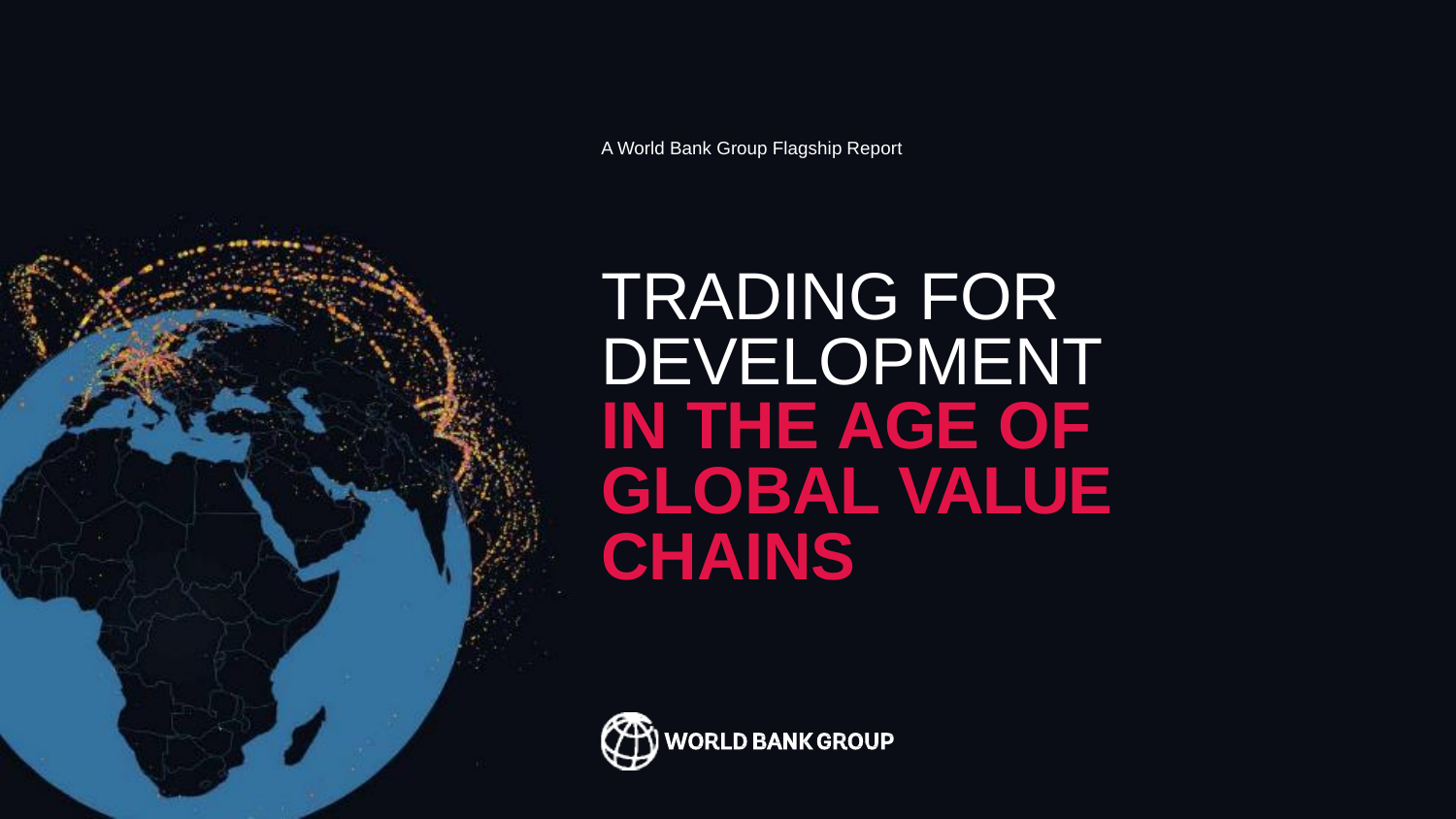

A World Bank Group Flagship Report
# TRADING FOR  DEVELOPMENT IN THE AGE OF
GLOBAL VALUE CHAINS